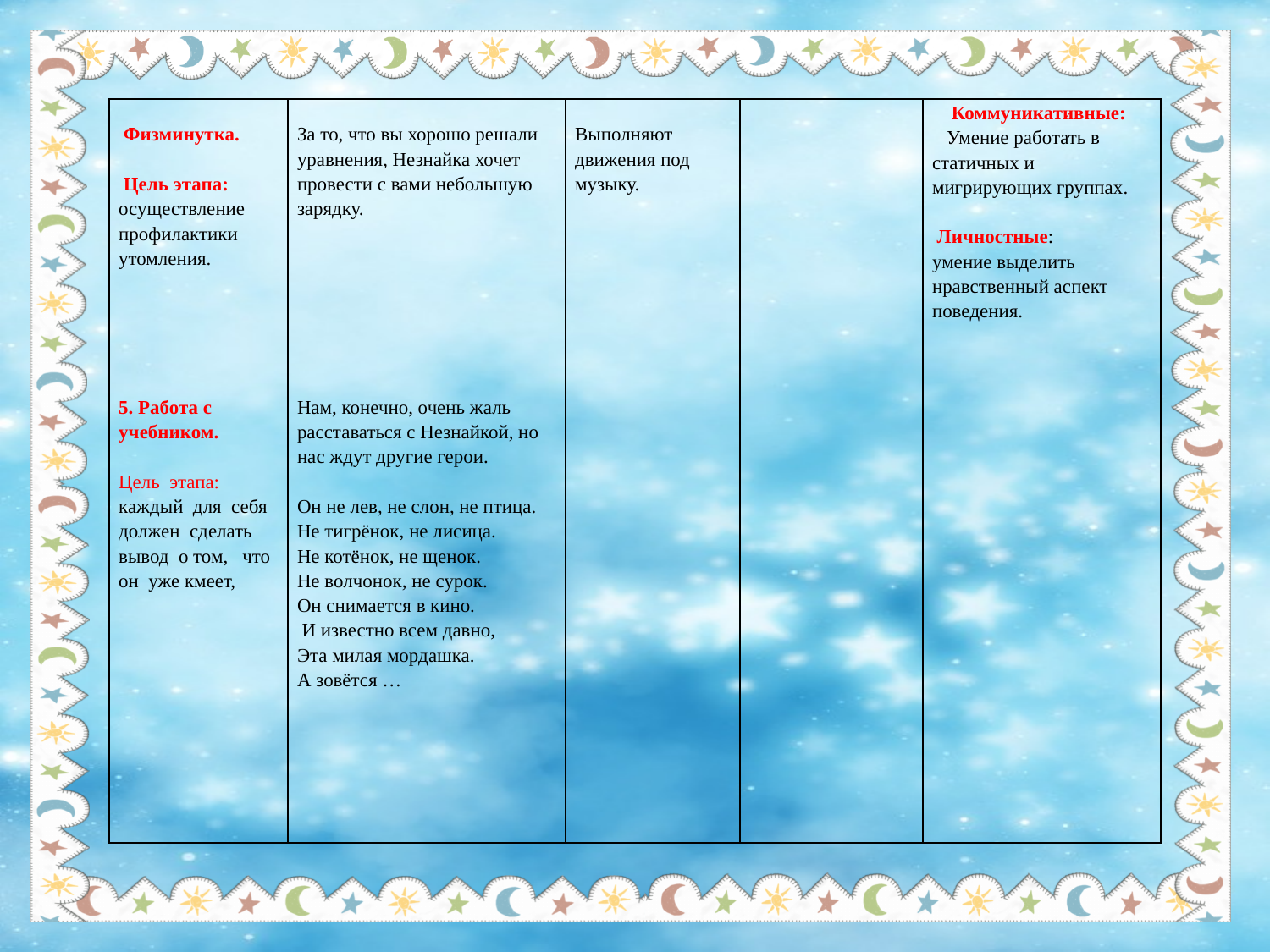

| Физминутка. Цель этапа: осуществление профилактики утомления. 5. Работа с учебником. Цель этапа: каждый для себя должен сделать вывод о том, что он уже кмеет, | За то, что вы хорошо решали уравнения, Незнайка хочет провести с вами небольшую зарядку. Нам, конечно, очень жаль расставаться с Незнайкой, но нас ждут другие герои. Он не лев, не слон, не птица. Не тигрёнок, не лисица. Не котёнок, не щенок. Не волчонок, не сурок. Он снимается в кино. И известно всем давно, Эта милая мордашка. А зовётся … | Выполняют движения под музыку. |  | Коммуникативные: Умение работать в статичных и мигрирующих группах. Личностные: умение выделить нравственный аспект поведения. |
| --- | --- | --- | --- | --- |